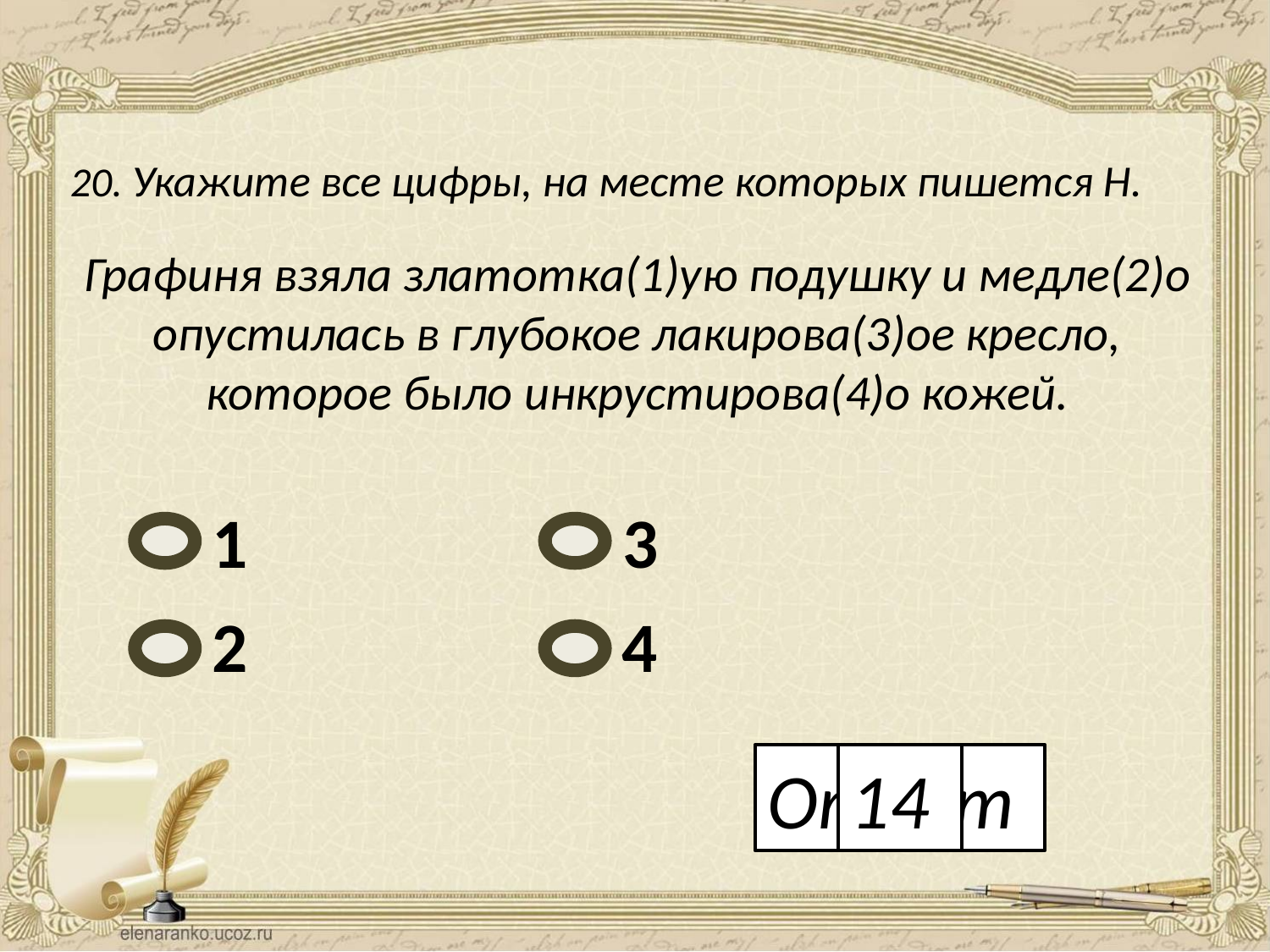

20. Укажите все цифры, на месте которых пишется Н.
Графиня взяла златотка(1)ую подушку и медле(2)о опустилась в глубокое лакирова(3)ое кресло, которое было инкрустирова(4)о кожей.
1
3

2
4

14
Ответ